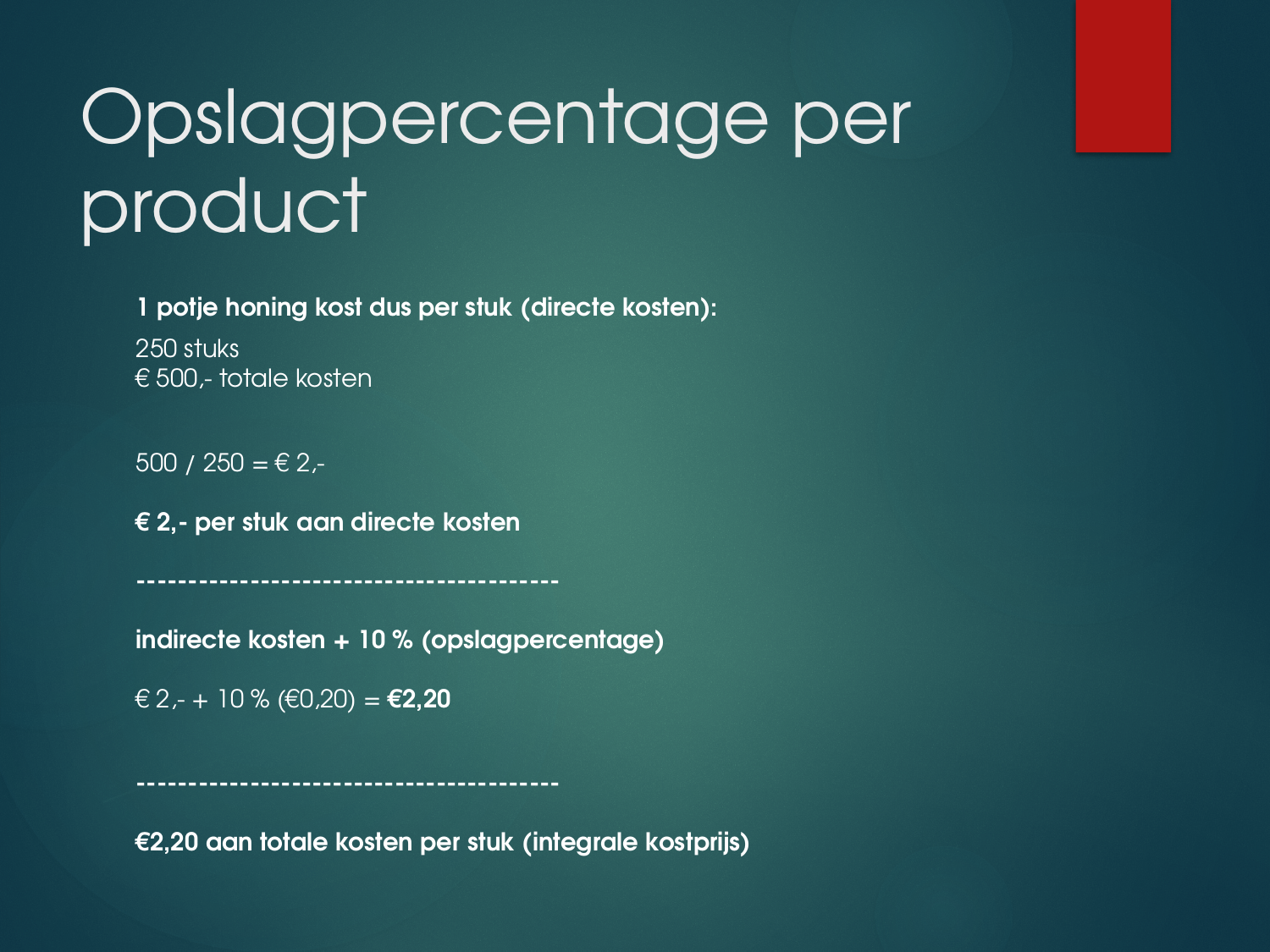

# Opslagpercentage per product
1 potje honing kost dus per stuk (directe kosten):
250 stuks
€ 500,- totale kosten

500 / 250 = € 2,-
€ 2,- per stuk aan directe kosten
-----------------------------------------
indirecte kosten + 10 % (opslagpercentage)
€ 2,- + 10 % (€0,20) = €2,20

-----------------------------------------
€2,20 aan totale kosten per stuk (integrale kostprijs)